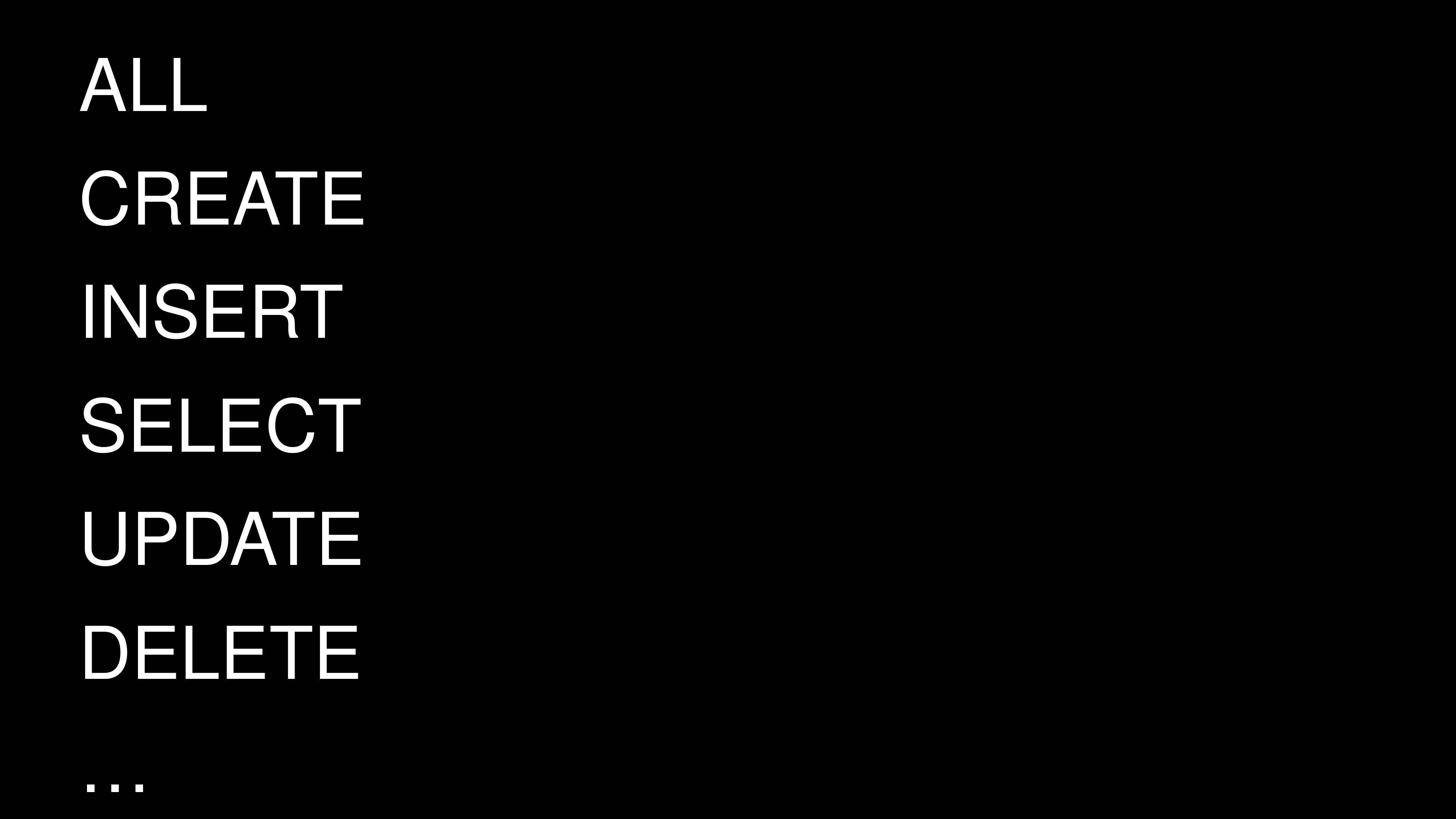

ALL
CREATE
INSERT
SELECT
UPDATE
DELETE
…